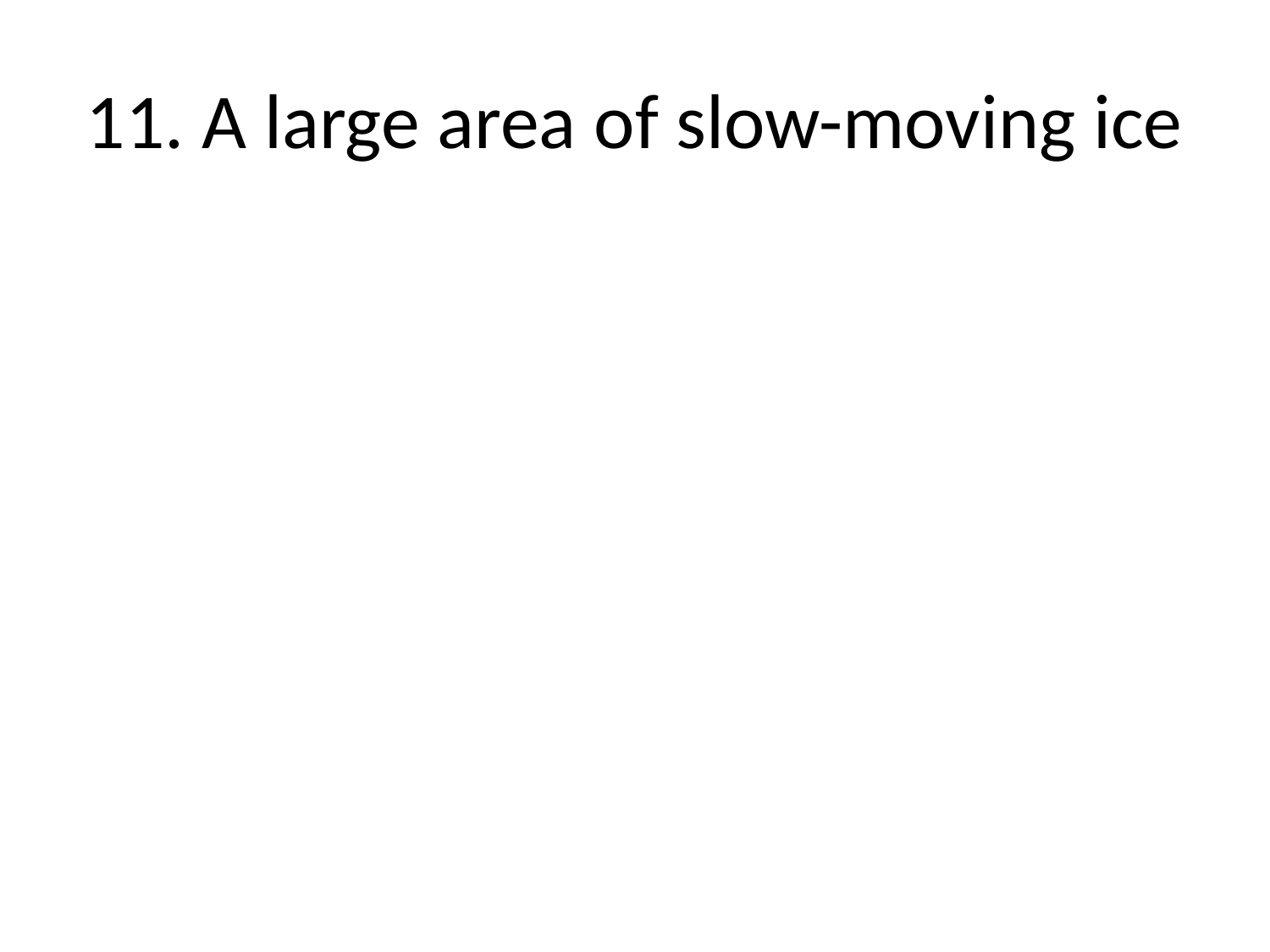

# 11. A large area of slow-moving ice